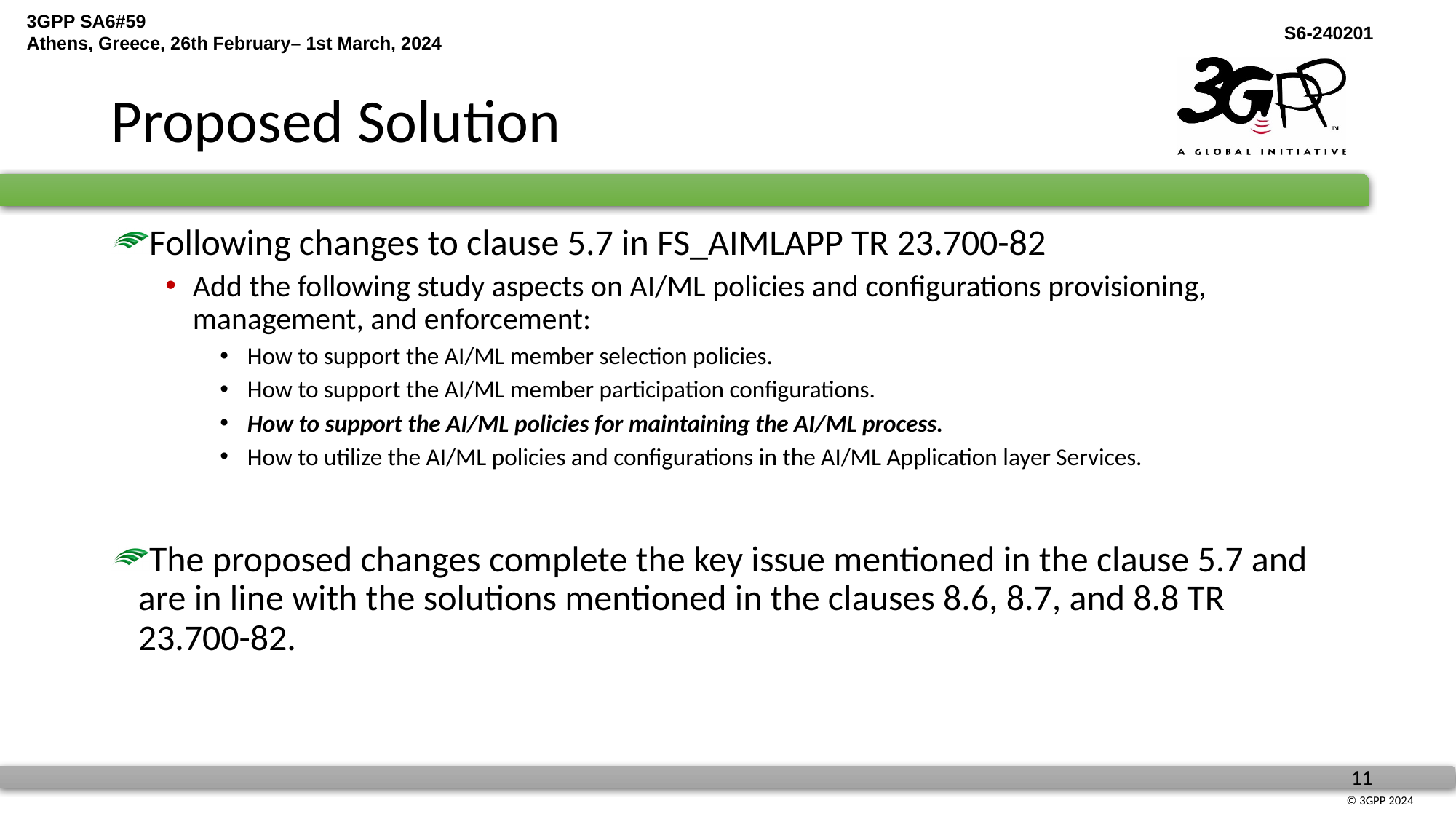

# Proposed Solution
Following changes to clause 5.7 in FS_AIMLAPP TR 23.700-82
Add the following study aspects on AI/ML policies and configurations provisioning, management, and enforcement:
How to support the AI/ML member selection policies.
How to support the AI/ML member participation configurations.
How to support the AI/ML policies for maintaining the AI/ML process.
How to utilize the AI/ML policies and configurations in the AI/ML Application layer Services.

The proposed changes complete the key issue mentioned in the clause 5.7 and are in line with the solutions mentioned in the clauses 8.6, 8.7, and 8.8 TR 23.700-82.